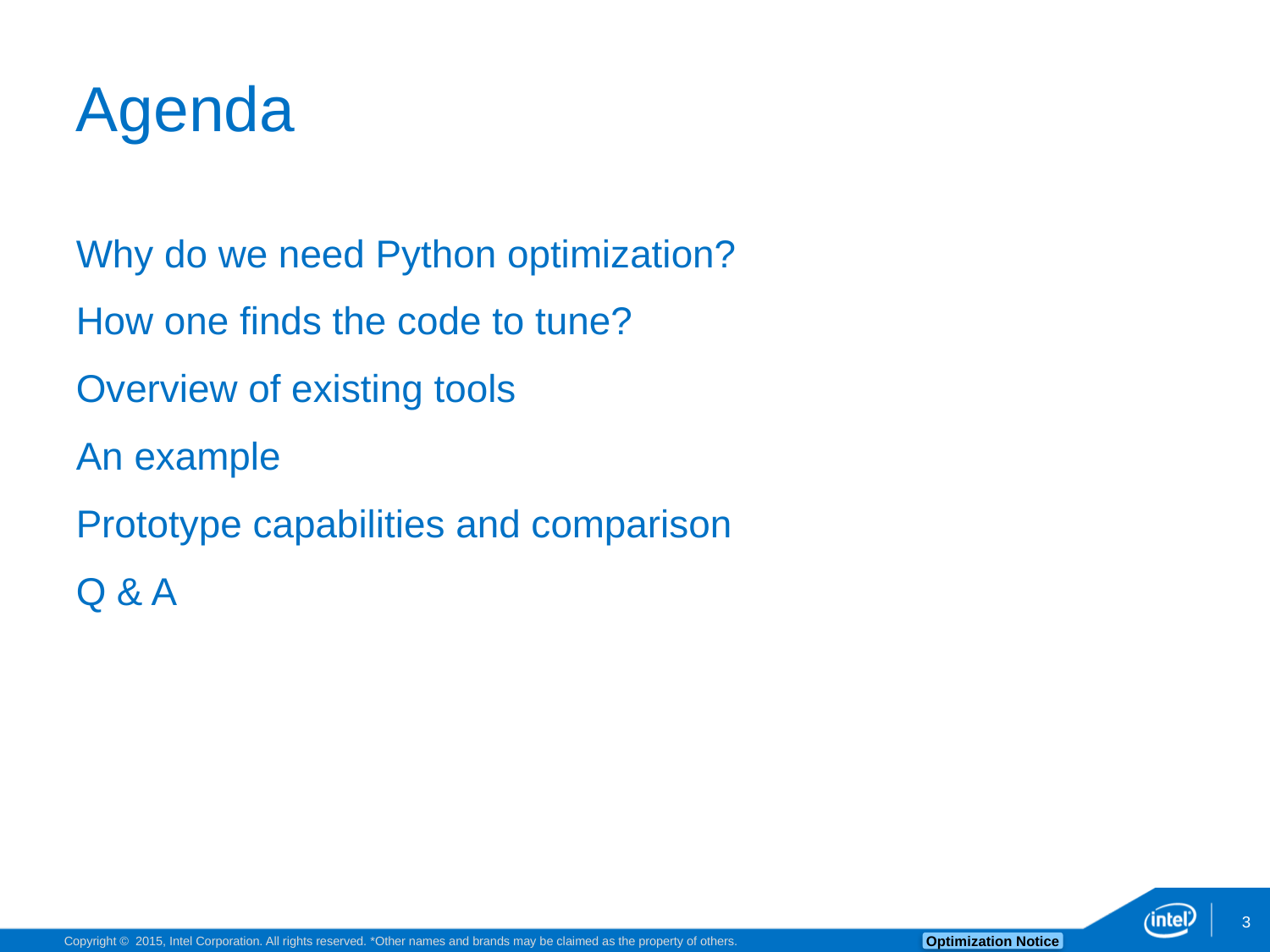

# Agenda
Why do we need Python optimization?
How one finds the code to tune?
Overview of existing tools
An example
Prototype capabilities and comparison
Q & A
3